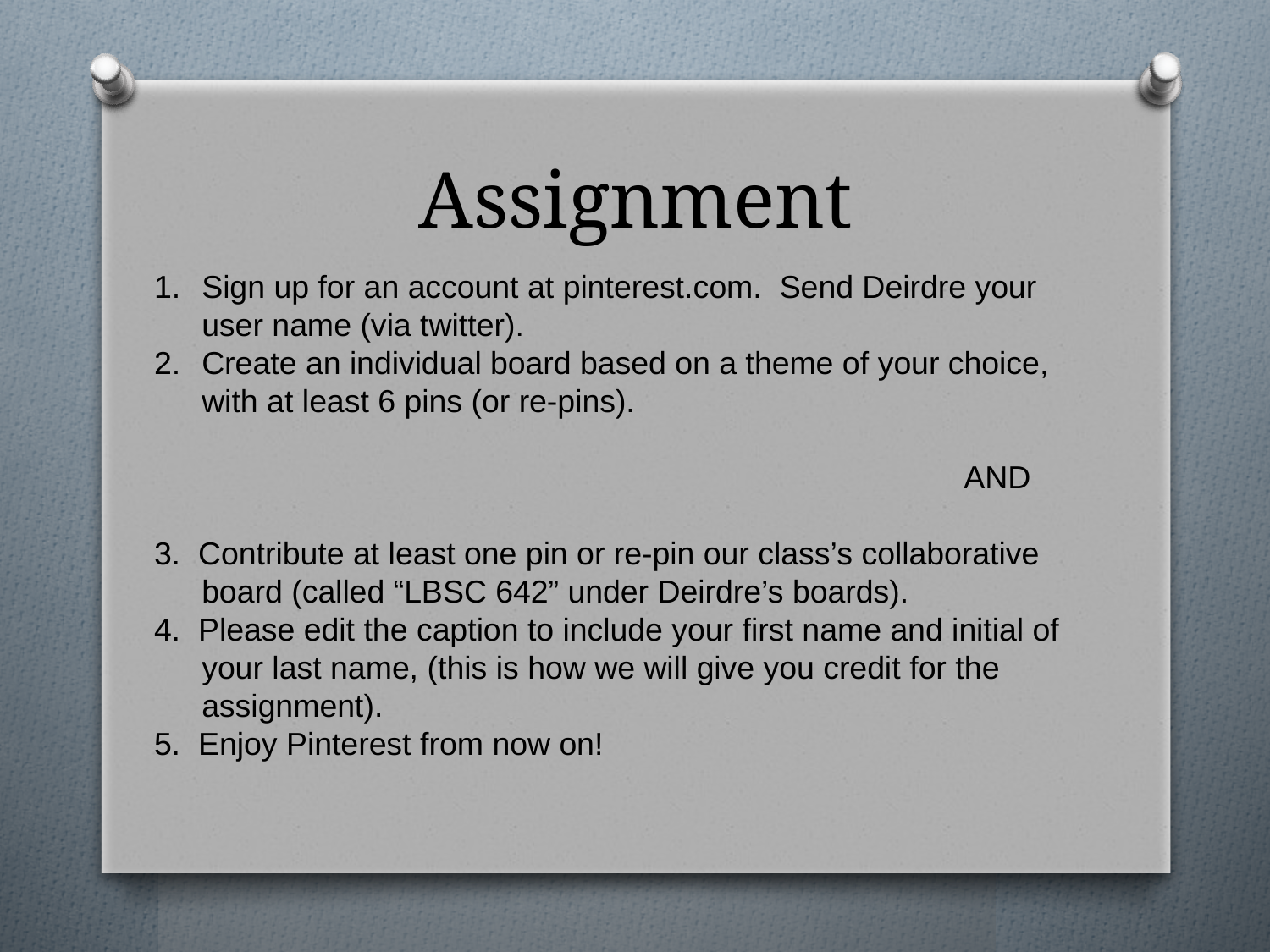

# Assignment
Sign up for an account at pinterest.com.  Send Deirdre your user name (via twitter).
Create an individual board based on a theme of your choice, with at least 6 pins (or re-pins).

							AND

3.  Contribute at least one pin or re-pin our class’s collaborative board (called “LBSC 642” under Deirdre’s boards).
4.  Please edit the caption to include your first name and initial of your last name, (this is how we will give you credit for the assignment).
5.  Enjoy Pinterest from now on!